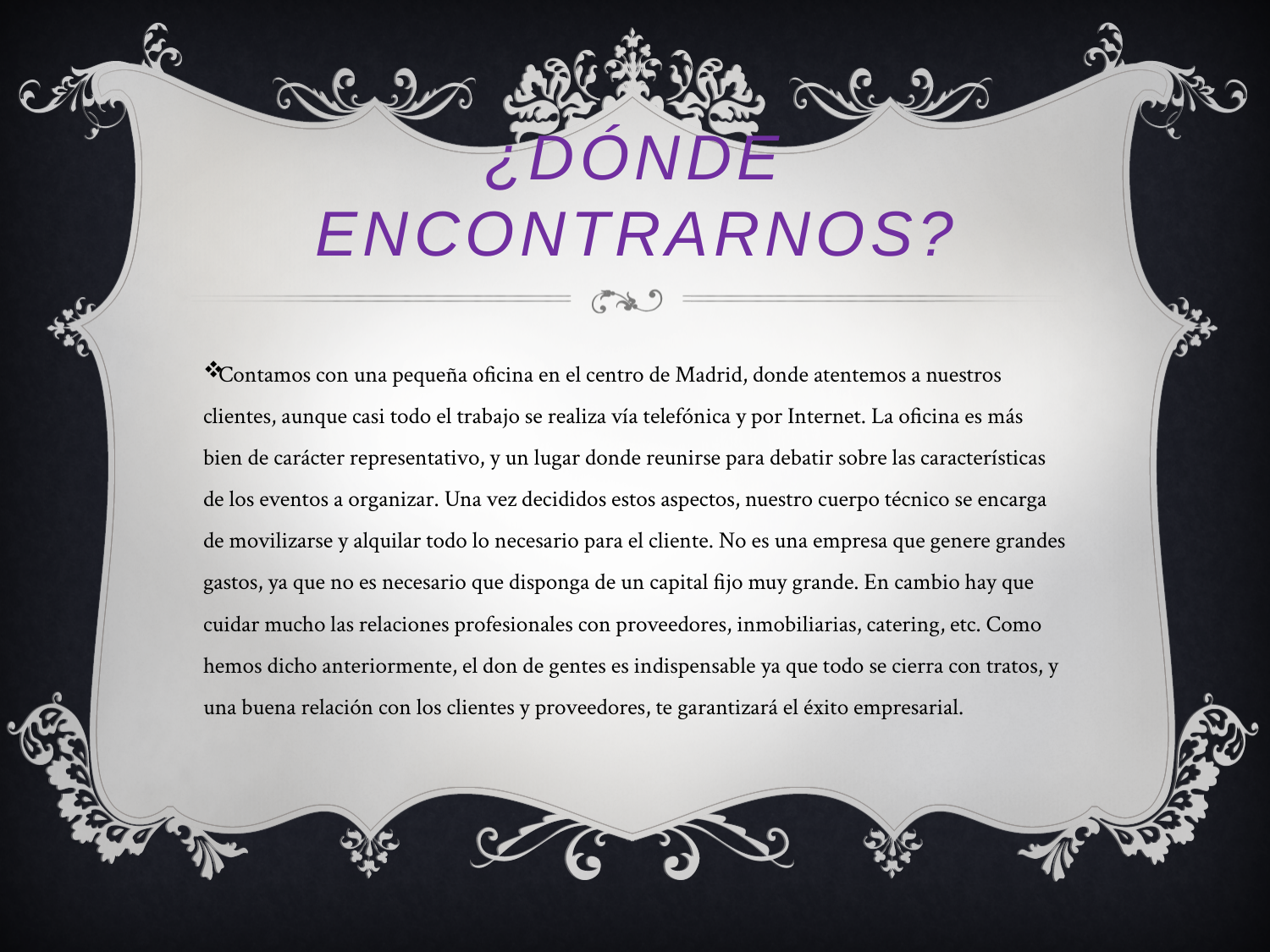

# ¿Dónde encontrarnos?
Contamos con una pequeña oficina en el centro de Madrid, donde atentemos a nuestros clientes, aunque casi todo el trabajo se realiza vía telefónica y por Internet. La oficina es más bien de carácter representativo, y un lugar donde reunirse para debatir sobre las características de los eventos a organizar. Una vez decididos estos aspectos, nuestro cuerpo técnico se encarga de movilizarse y alquilar todo lo necesario para el cliente. No es una empresa que genere grandes gastos, ya que no es necesario que disponga de un capital fijo muy grande. En cambio hay que cuidar mucho las relaciones profesionales con proveedores, inmobiliarias, catering, etc. Como hemos dicho anteriormente, el don de gentes es indispensable ya que todo se cierra con tratos, y una buena relación con los clientes y proveedores, te garantizará el éxito empresarial.